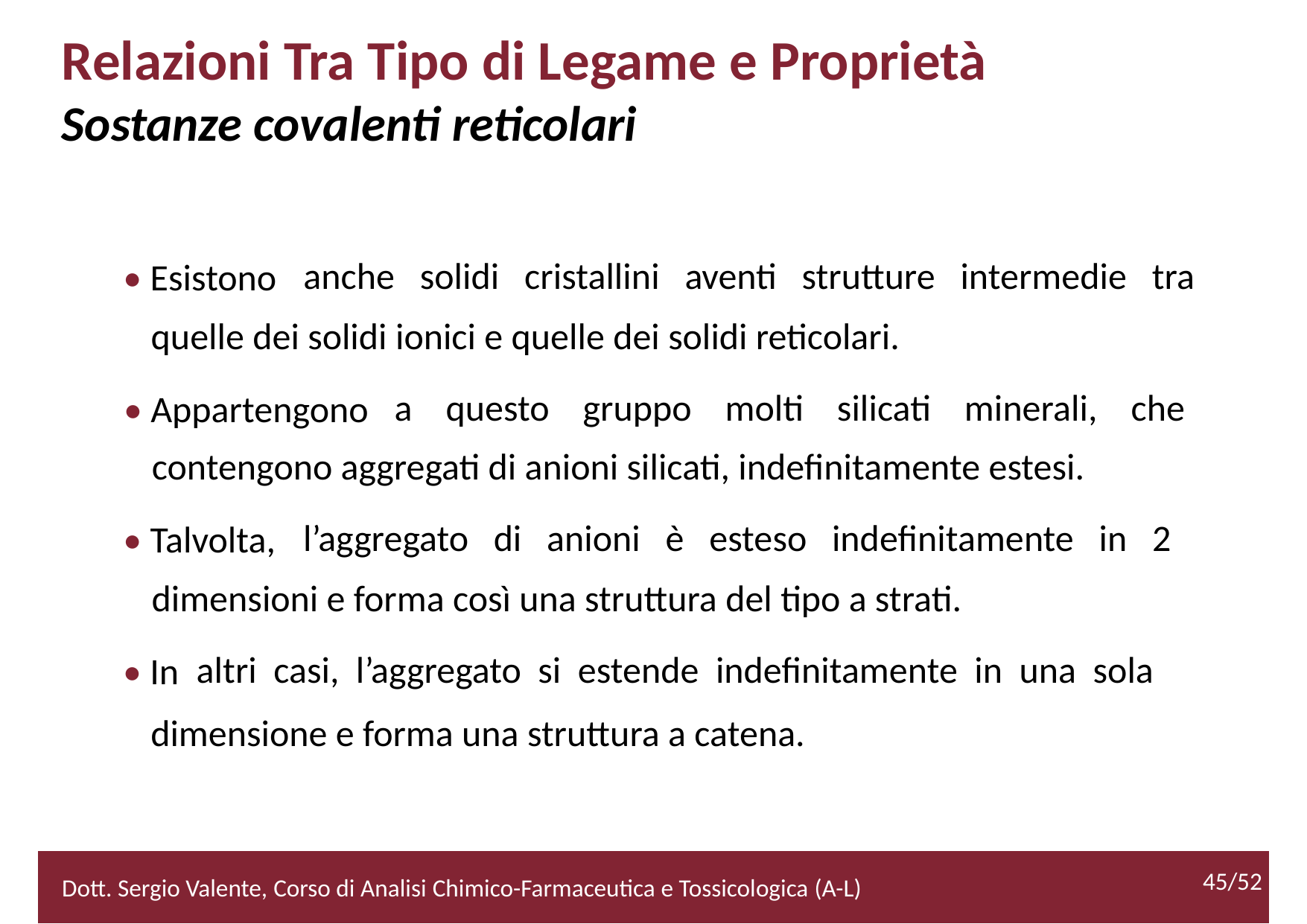

Relazioni Tra Tipo di Legame e Proprietà
Sostanze covalenti reticolari
• Esistono
anche   solidi   cristallini   aventi   strutture   intermedie   tra
quelle dei solidi ionici e quelle dei solidi reticolari.
• Appartengono
a    questo    gruppo    molti    silicati    minerali,    che
contengono aggregati di anioni silicati, indefinitamente estesi.
• Talvolta,
l’aggregato   di   anioni   è   esteso   indefinitamente   in   2
dimensioni e forma così una struttura del tipo a strati.
• In
altri  casi,  l’aggregato  si  estende  indefinitamente  in  una  sola
	dimensione e forma una struttura a catena.

45/52
Dott. Sergio Valente, Corso di Analisi Chimico-Farmaceutica e Tossicologica (A-L)